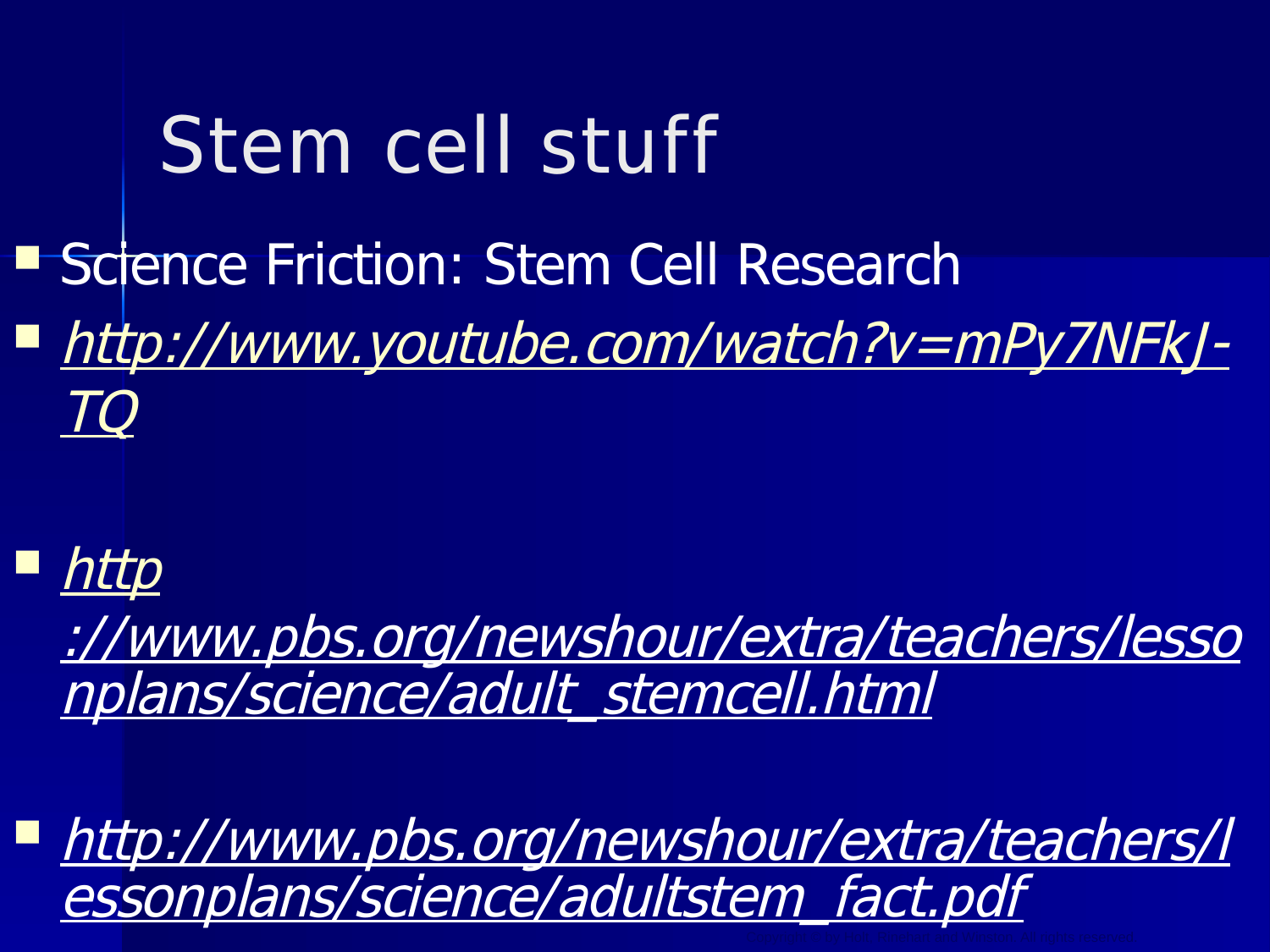

# Stem cell stuff
Science Friction: Stem Cell Research
http://www.youtube.com/watch?v=mPy7NFkJ-TQ

http://www.pbs.org/newshour/extra/teachers/lessonplans/science/adult_stemcell.html
http://www.pbs.org/newshour/extra/teachers/lessonplans/science/adultstem_fact.pdf